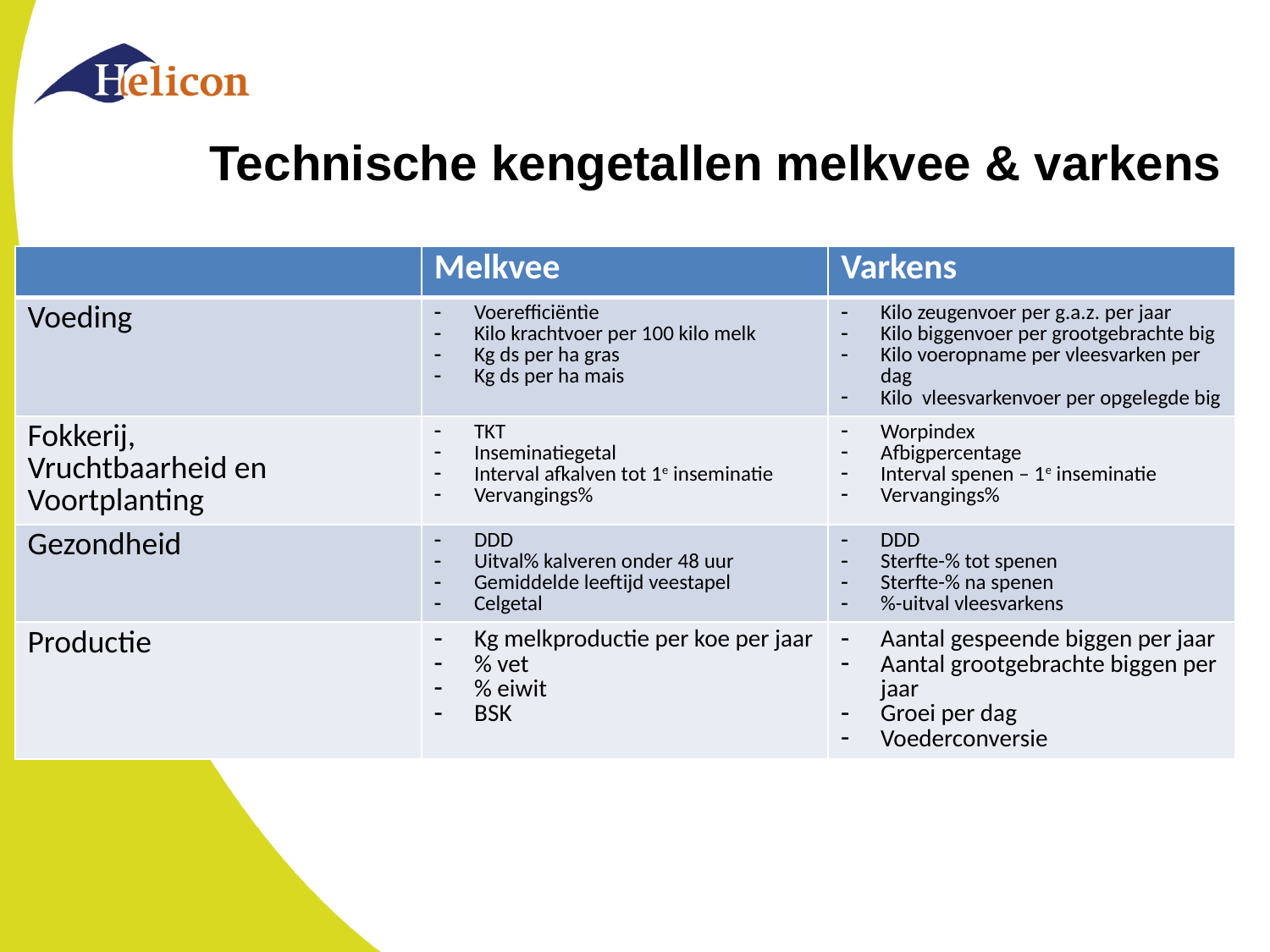

# Technische kengetallen melkvee & varkens
|  | Melkvee | Varkens |
| --- | --- | --- |
| Voeding | Voerefficiëntìe Kilo krachtvoer per 100 kilo melk Kg ds per ha gras Kg ds per ha mais | Kilo zeugenvoer per g.a.z. per jaar Kilo biggenvoer per grootgebrachte big Kilo voeropname per vleesvarken per dag Kilo vleesvarkenvoer per opgelegde big |
| Fokkerij, Vruchtbaarheid en Voortplanting | TKT Inseminatiegetal Interval afkalven tot 1e inseminatie Vervangings% | Worpindex Afbigpercentage Interval spenen – 1e inseminatie Vervangings% |
| Gezondheid | DDD Uitval% kalveren onder 48 uur Gemiddelde leeftijd veestapel Celgetal | DDD Sterfte-% tot spenen Sterfte-% na spenen %-uitval vleesvarkens |
| Productie | Kg melkproductie per koe per jaar % vet % eiwit BSK | Aantal gespeende biggen per jaar Aantal grootgebrachte biggen per jaar Groei per dag Voederconversie |